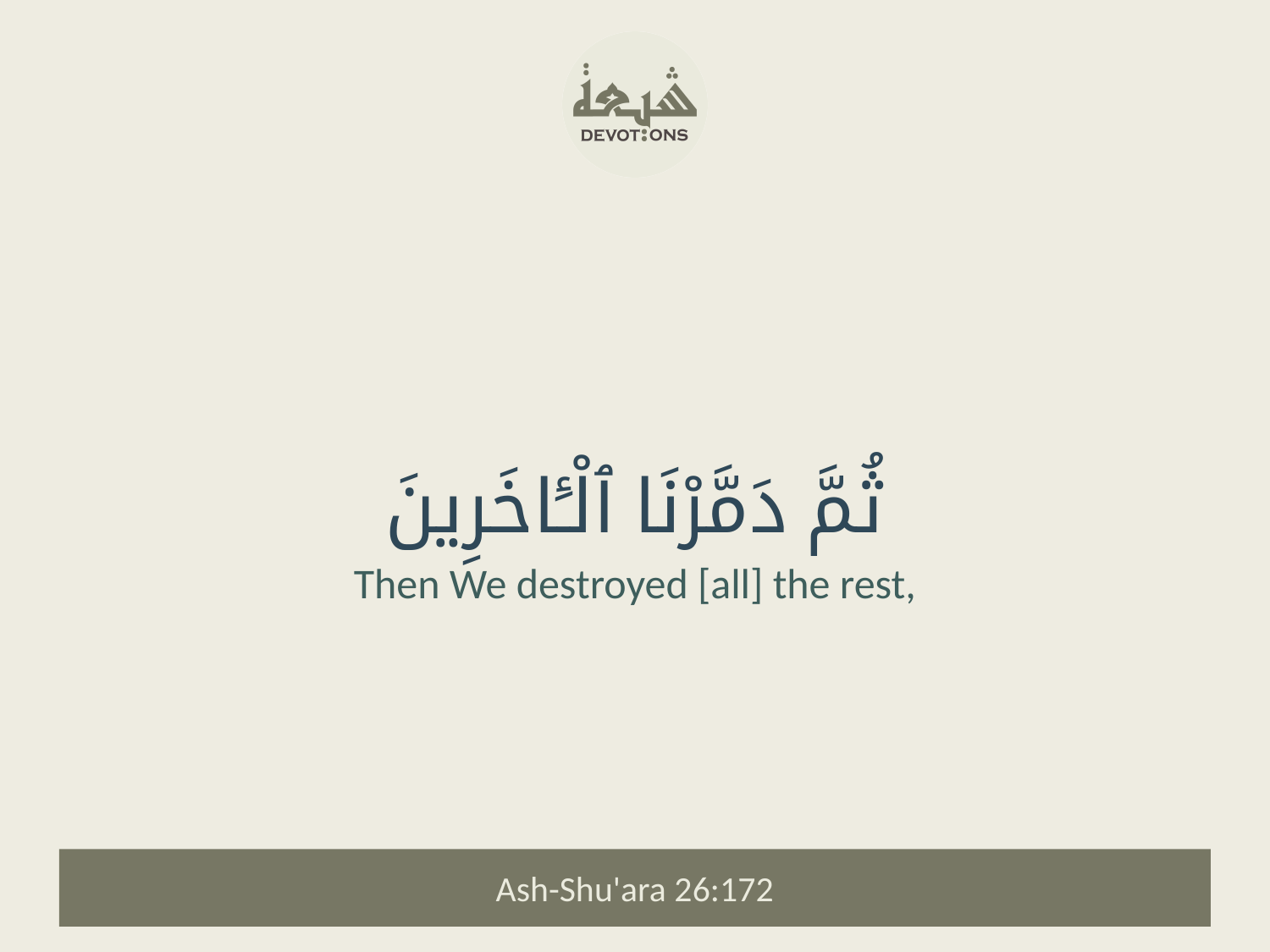

ثُمَّ دَمَّرْنَا ٱلْـَٔاخَرِينَ
Then We destroyed [all] the rest,
Ash-Shu'ara 26:172